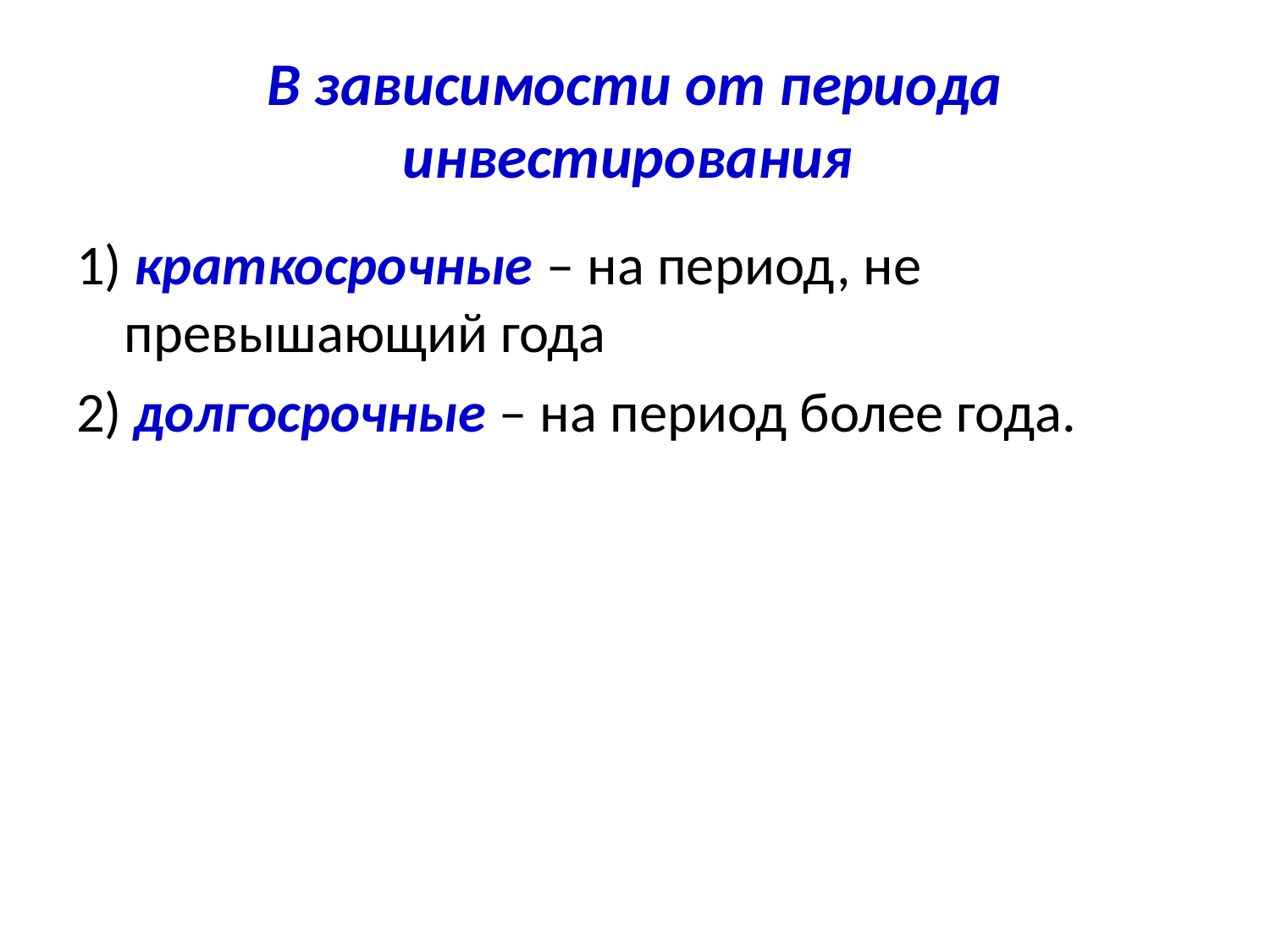

# В зависимости от периода инвестирования
1) краткосрочные – на период, не превышающий года
2) долгосрочные – на период более года.